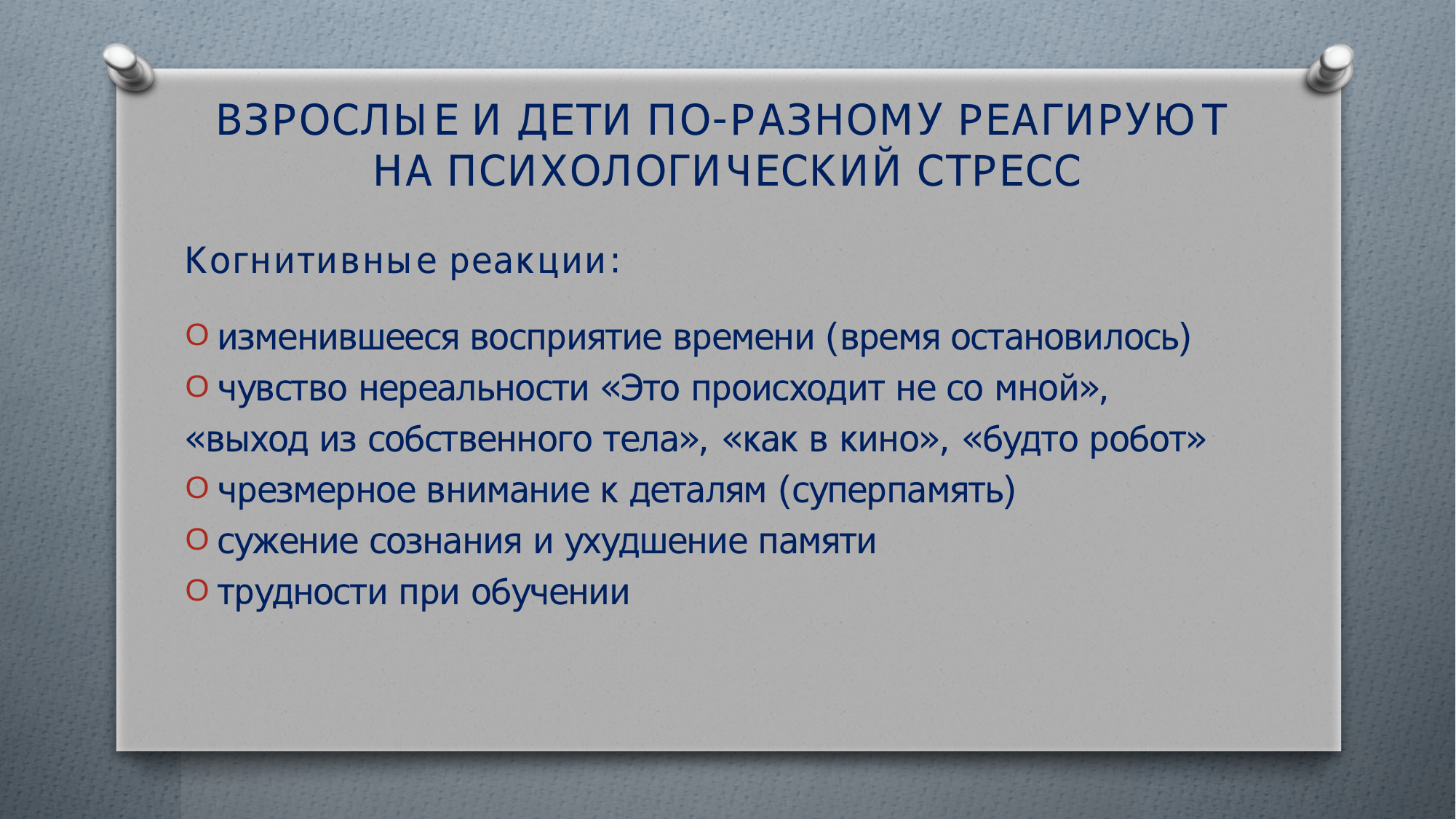

# ВЗРОСЛЫЕ И ДЕТИ ПО-РАЗНОМУ РЕАГИРУЮТ НА ПСИХОЛОГИЧЕСКИЙ СТРЕСС
Когнитивные реакции:

изменившееся восприятие времени (время остановилось)
чувство нереальности «Это происходит не со мной»,
«выход из собственного тела», «как в кино», «будто робот»
чрезмерное внимание к деталям (суперпамять)
сужение сознания и ухудшение памяти
трудности при обучении